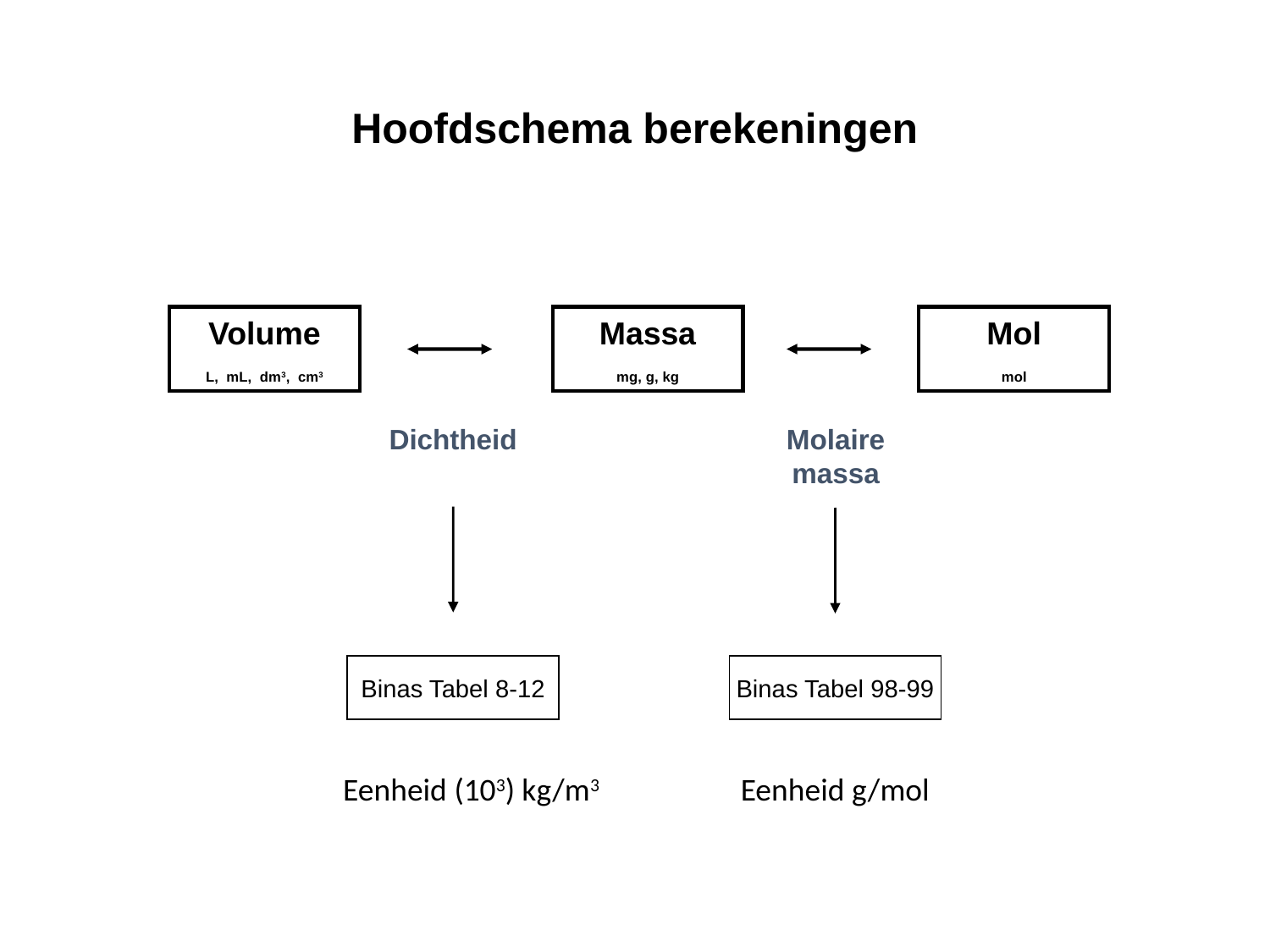

Hoofdschema berekeningen
Volume

L,  mL,  dm3,  cm3
Massa

mg, g, kg
Mol

mol

Dichtheid
Molaire massa

Binas Tabel 8-12
Binas Tabel 98-99
Eenheid (103) kg/m3
Eenheid g/mol